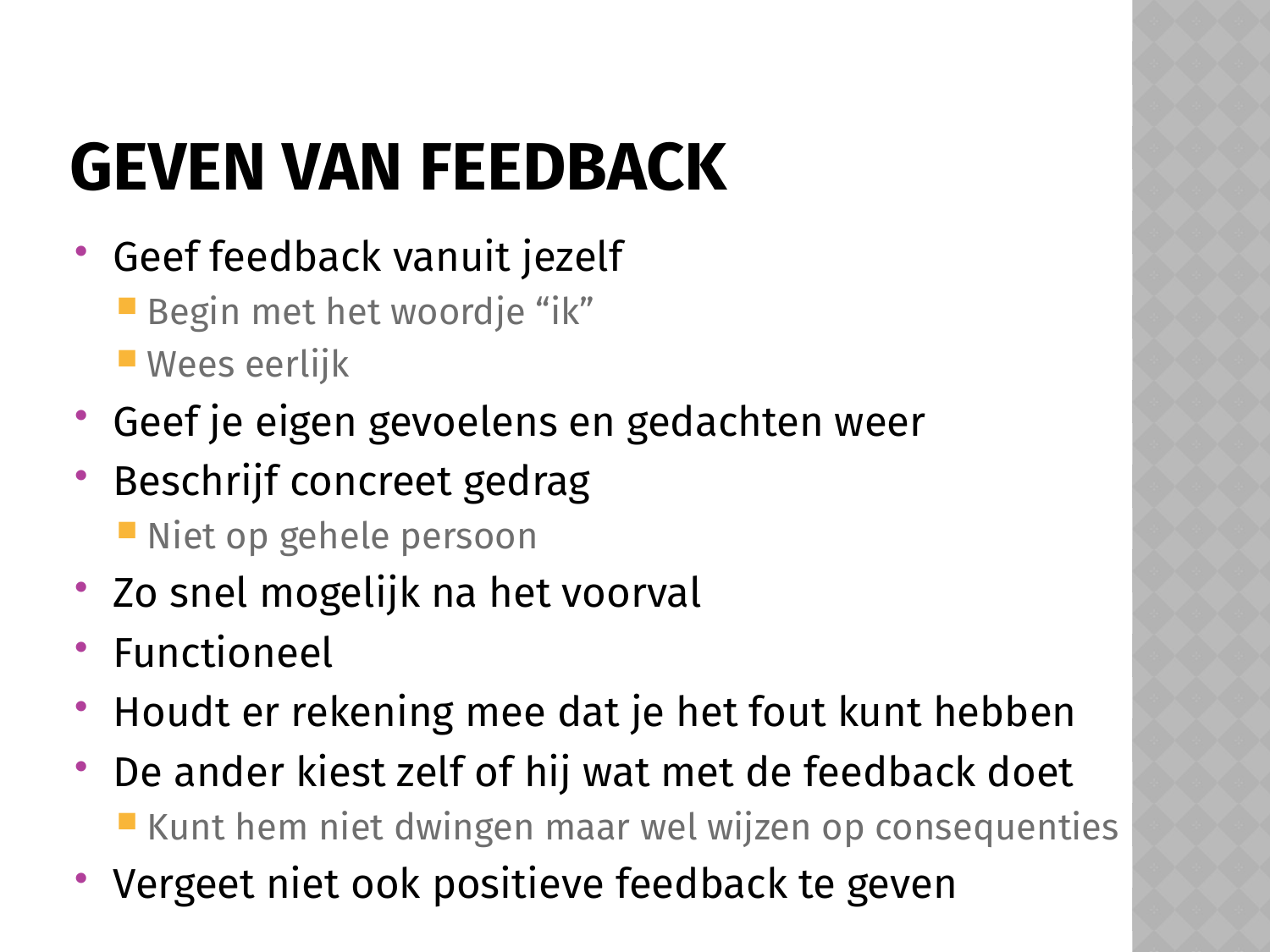

# Geven van feedback
Geef feedback vanuit jezelf
Begin met het woordje “ik”
Wees eerlijk
Geef je eigen gevoelens en gedachten weer
Beschrijf concreet gedrag
Niet op gehele persoon
Zo snel mogelijk na het voorval
Functioneel
Houdt er rekening mee dat je het fout kunt hebben
De ander kiest zelf of hij wat met de feedback doet
Kunt hem niet dwingen maar wel wijzen op consequenties
Vergeet niet ook positieve feedback te geven